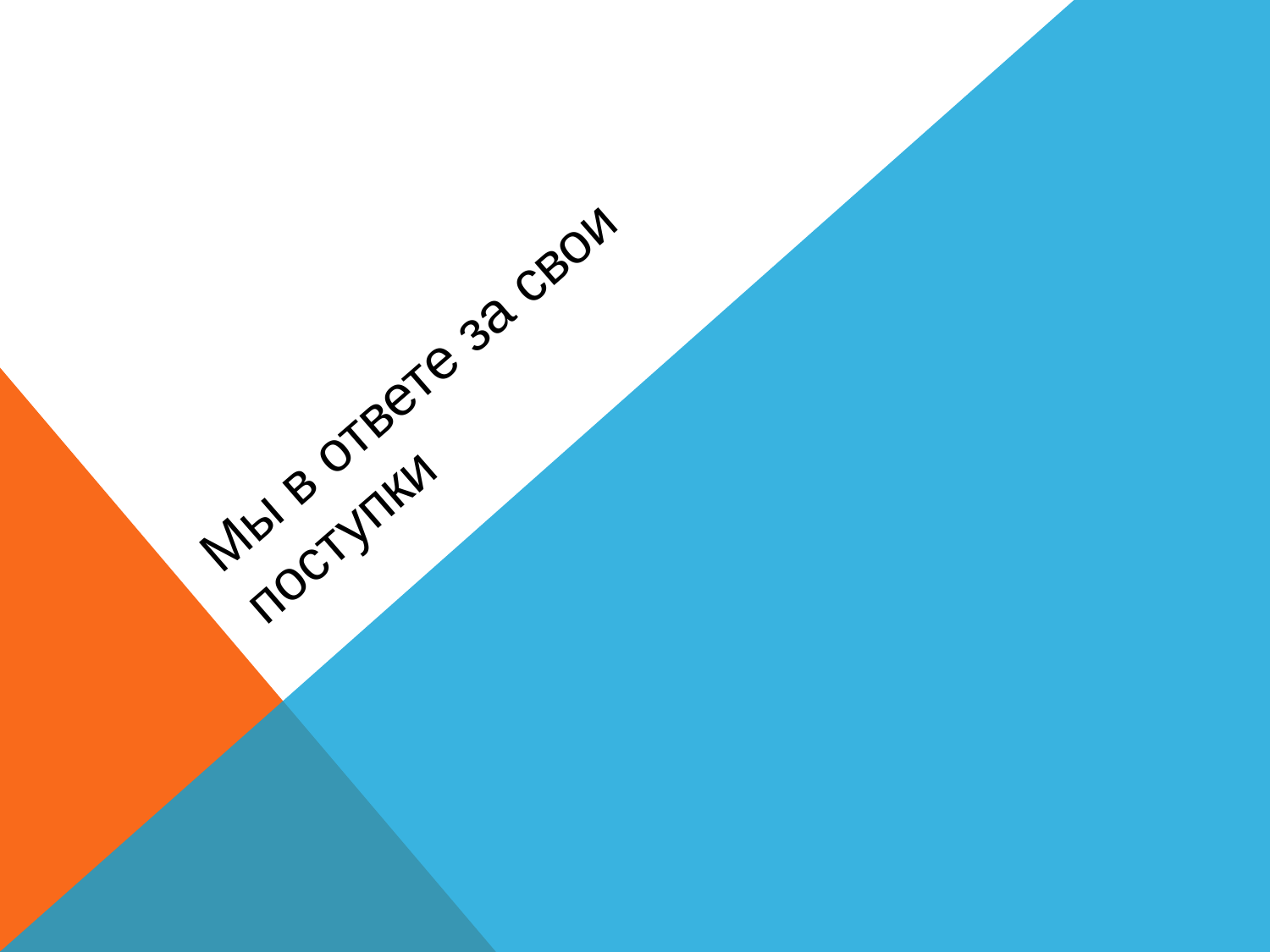

# Мы в ответе за свои поступки